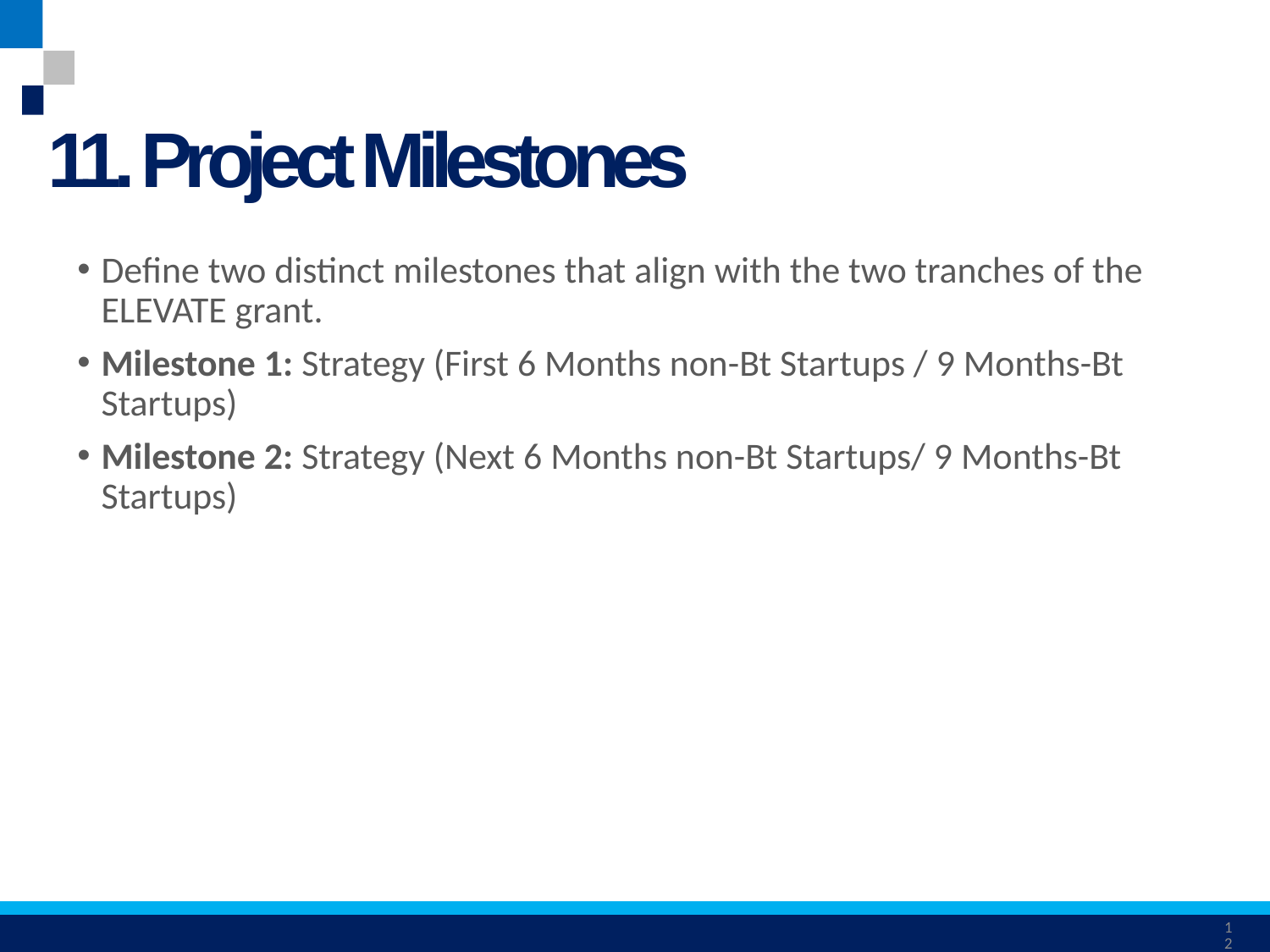

# 11. Project Milestones
Define two distinct milestones that align with the two tranches of the ELEVATE grant.
Milestone 1: Strategy (First 6 Months non-Bt Startups / 9 Months-Bt Startups)
Milestone 2: Strategy (Next 6 Months non-Bt Startups/ 9 Months-Bt Startups)
12